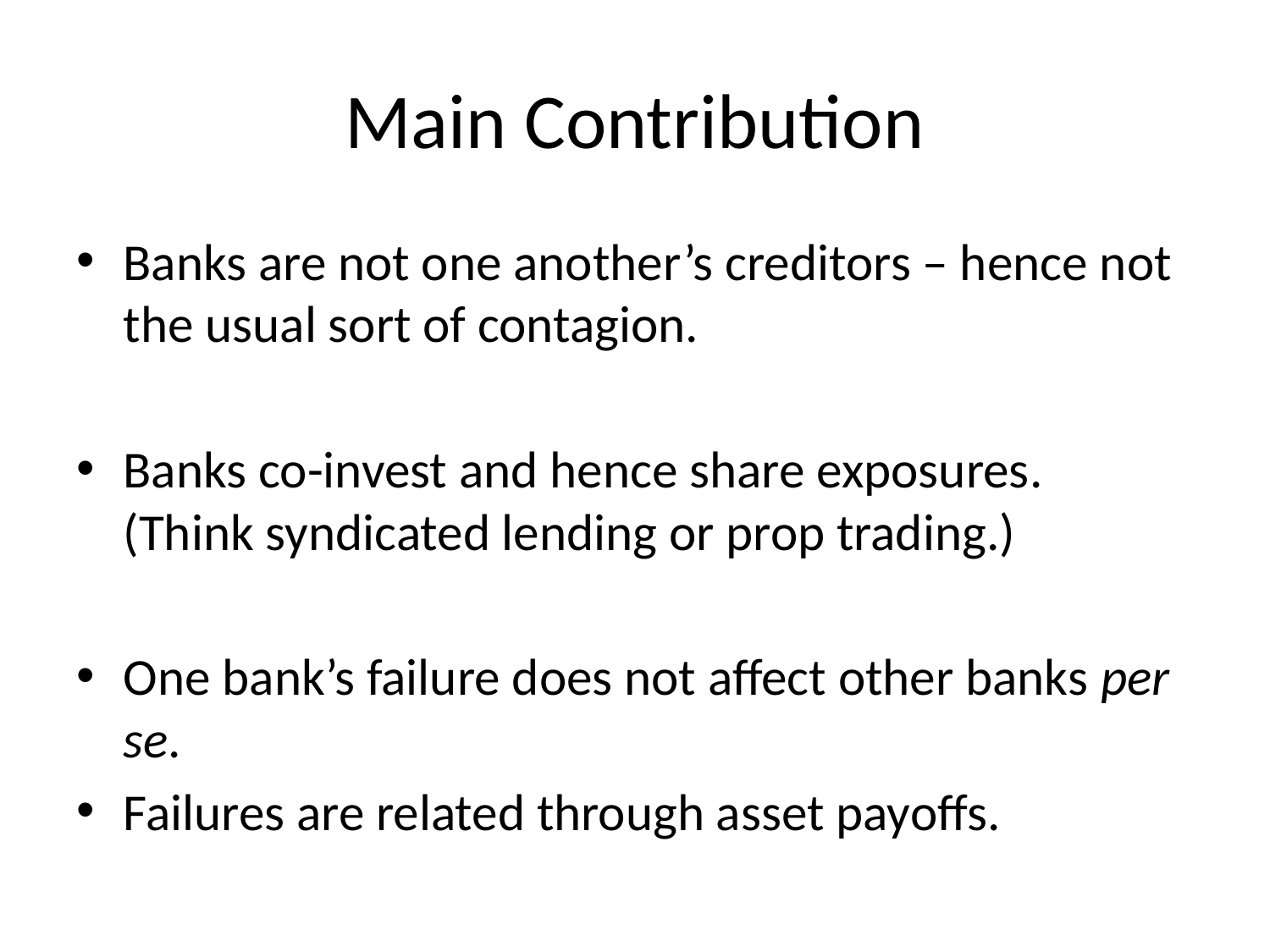

# Main Contribution
Banks are not one another’s creditors – hence not the usual sort of contagion.

Banks co-invest and hence share exposures.  (Think syndicated lending or prop trading.)

One bank’s failure does not affect other banks per se.
Failures are related through asset payoffs.